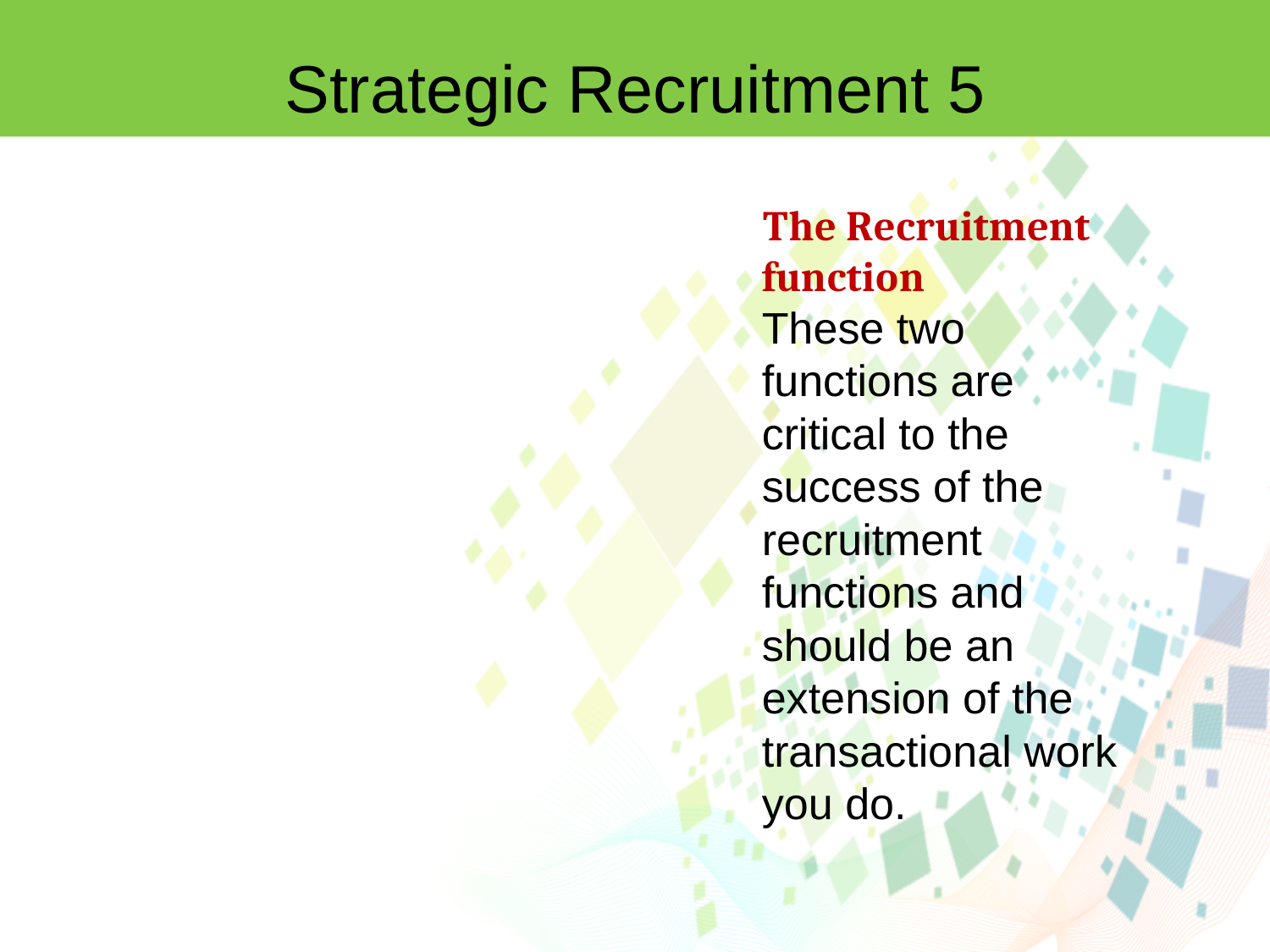

Strategic Recruitment 5
The Recruitment function
These two functions are critical to the success of the recruitment functions and should be an extension of the transactional work you do.